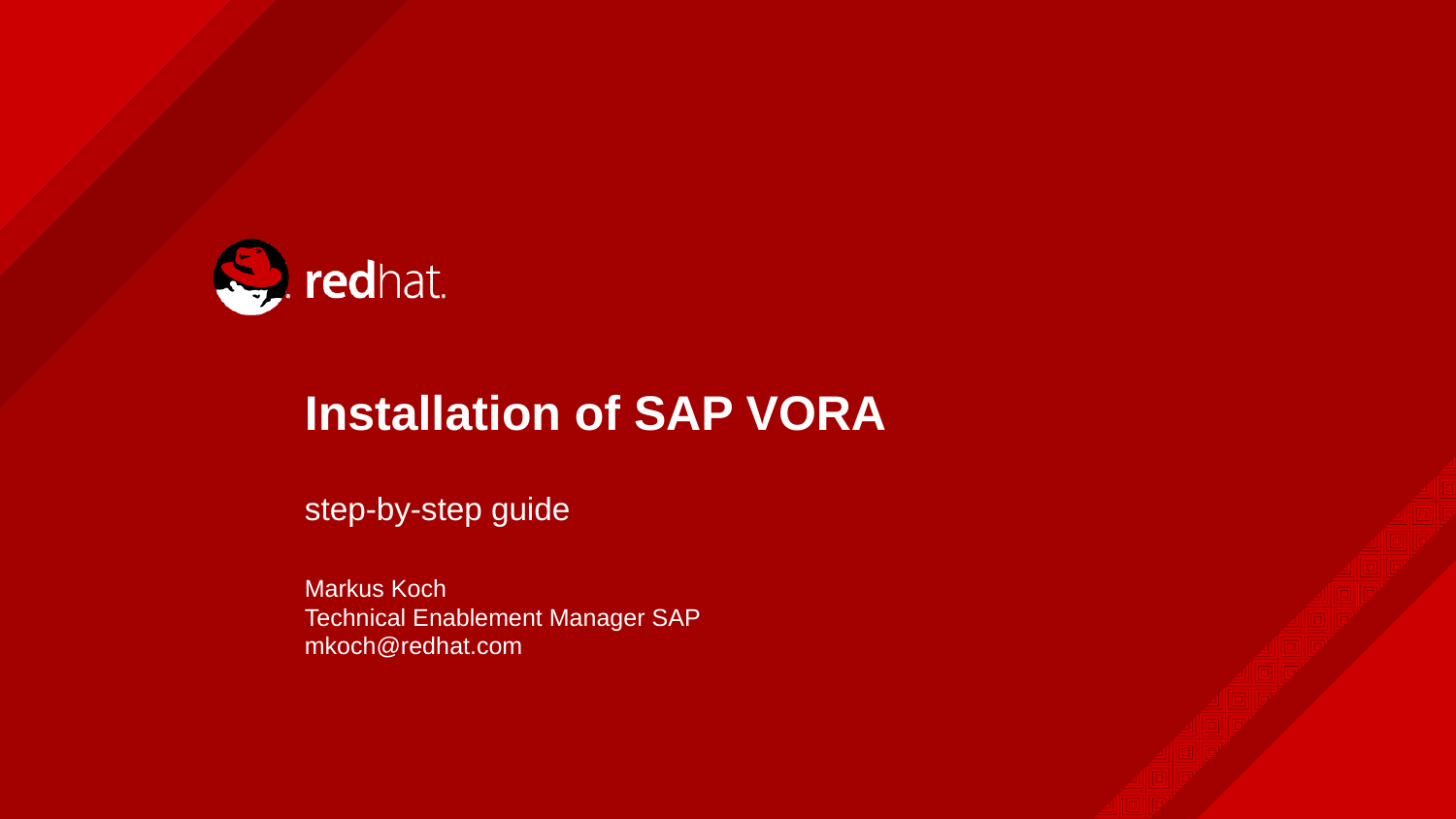

# Installation of SAP VORA
step-by-step guide
Markus Koch
Technical Enablement Manager SAP
mkoch@redhat.com